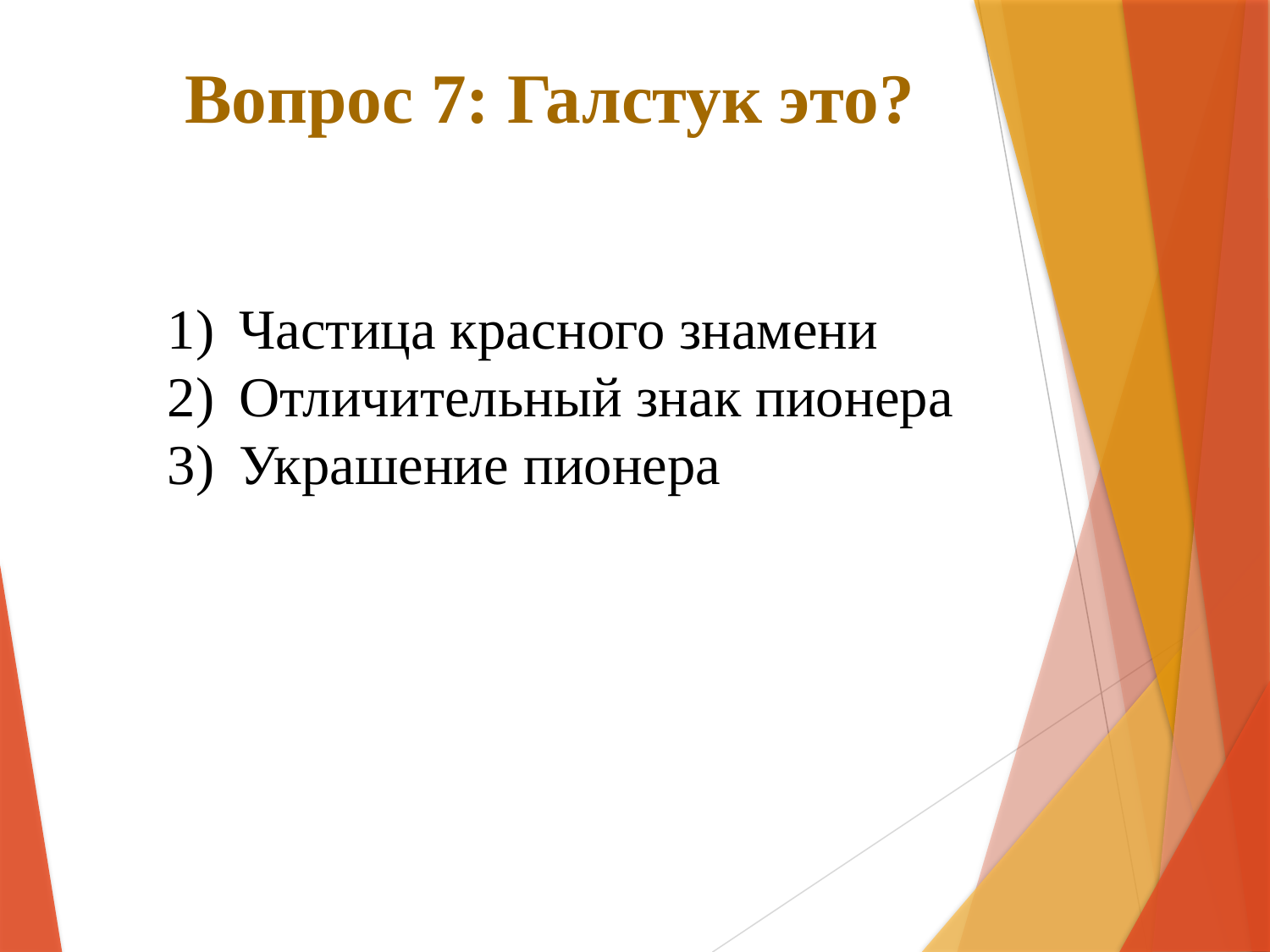

# Вопрос 7: Галстук это?
Частица красного знамени
Отличительный знак пионера
Украшение пионера